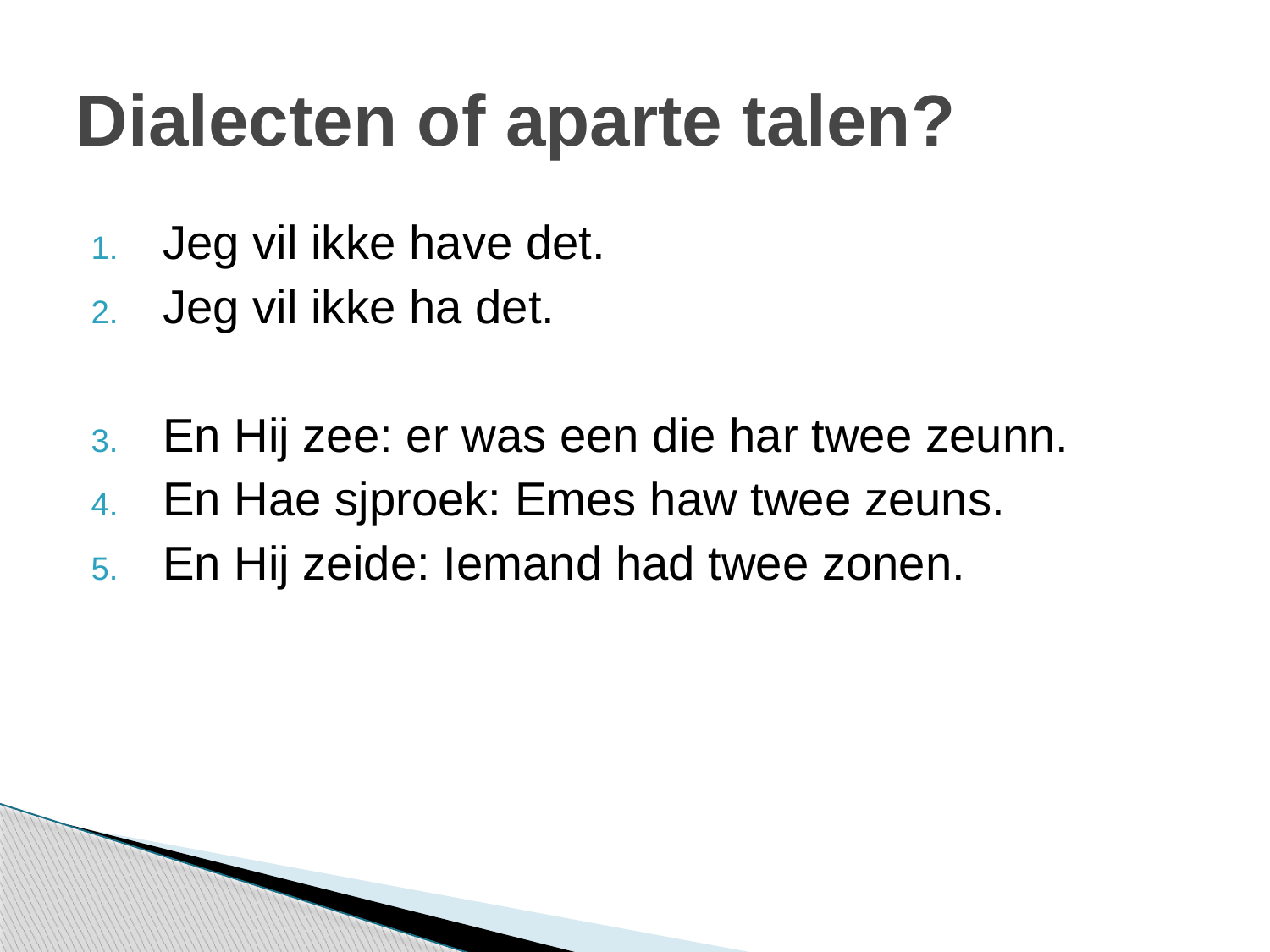

# Dialecten of aparte talen?
Jeg vil ikke have det.
Jeg vil ikke ha det.

En Hij zee: er was een die har twee zeunn.
En Hae sjproek: Emes haw twee zeuns.
En Hij zeide: Iemand had twee zonen.